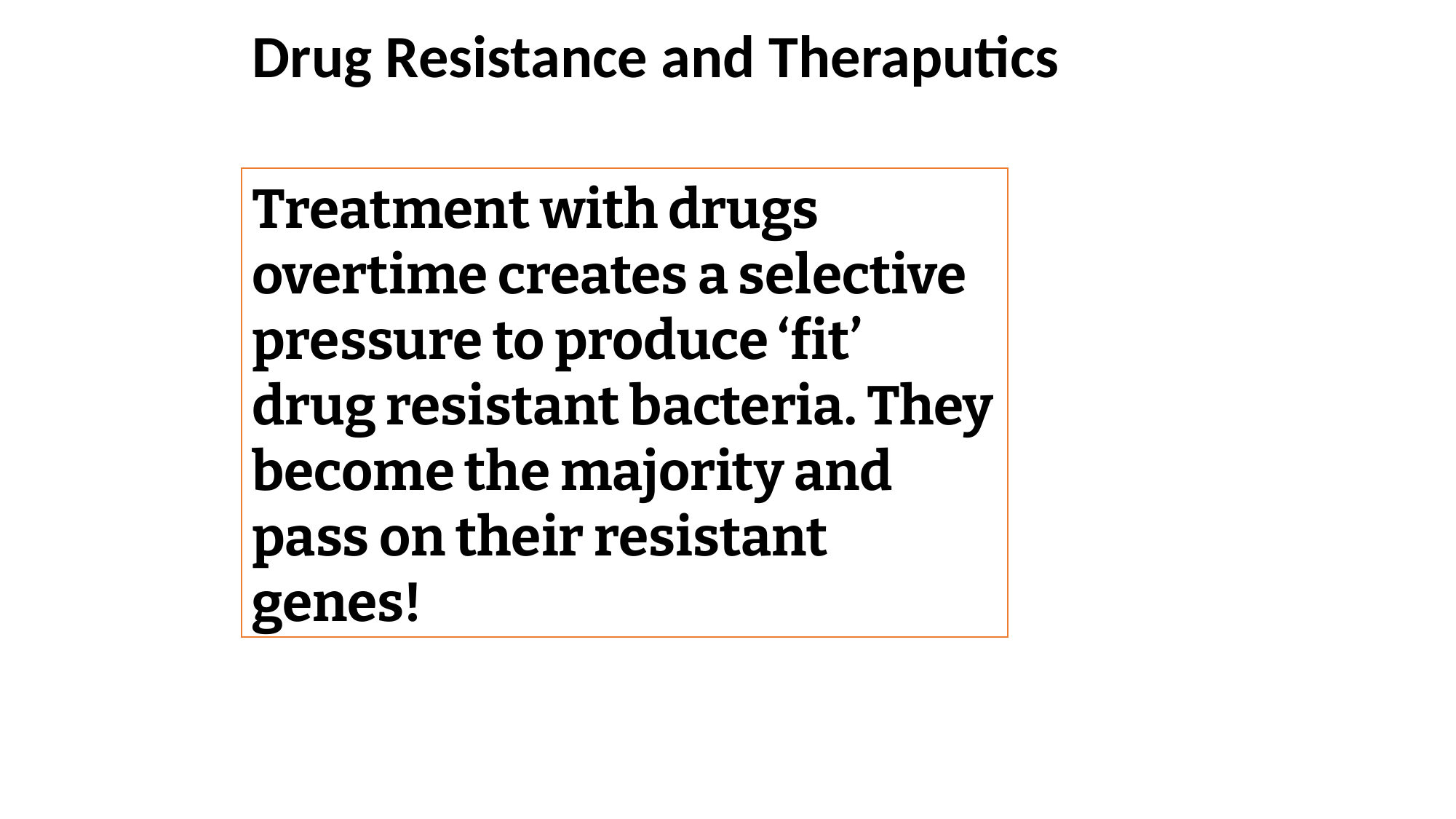

# Drug Resistance and Theraputics
Treatment with drugs overtime creates a selective pressure to produce ‘fit’ drug resistant bacteria. They become the majority and pass on their resistant genes!